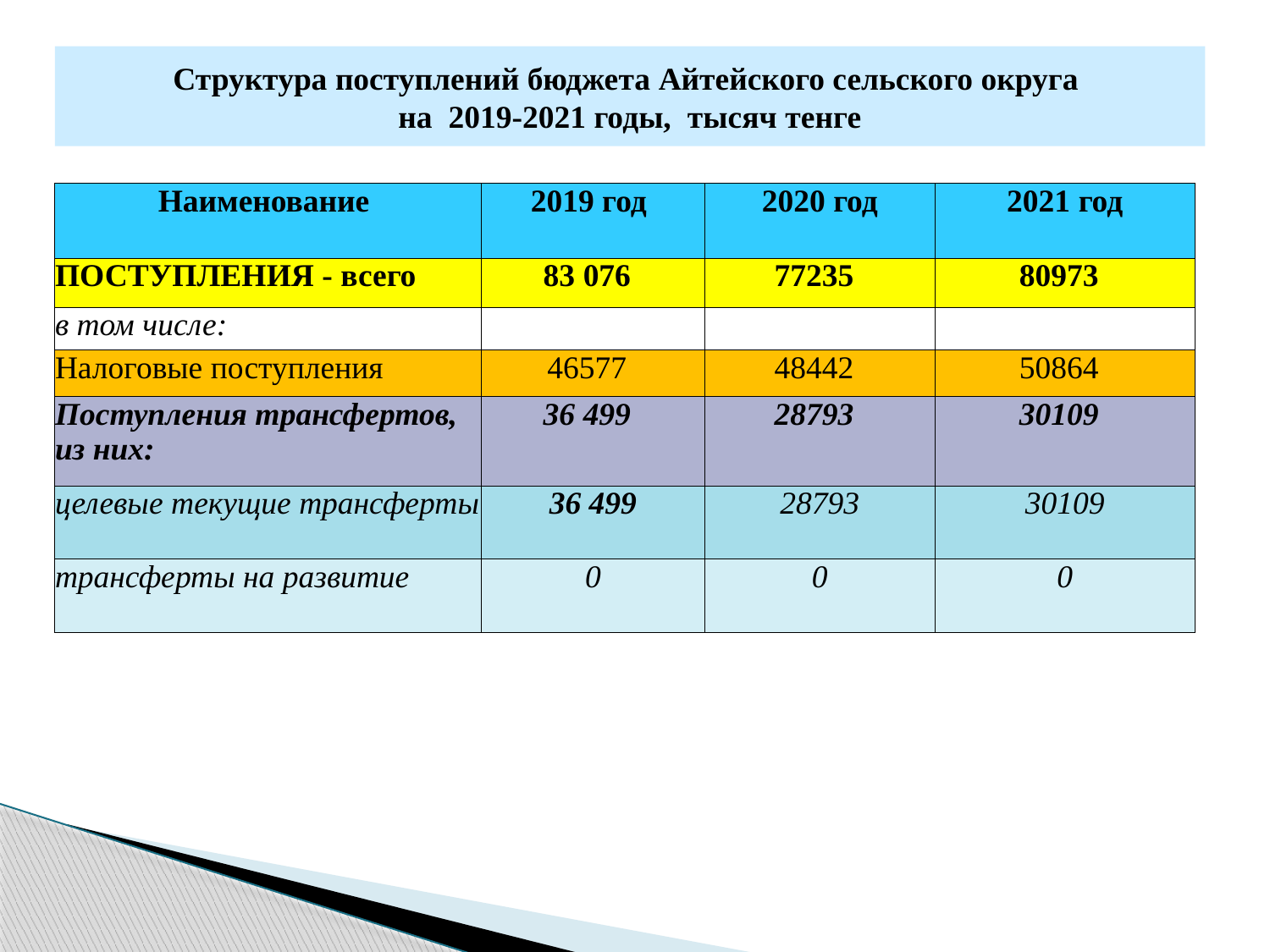

# Структура поступлений бюджета Айтейского сельского округа на  2019-2021 годы,  тысяч тенге
| Наименование | 2019 год | 2020 год | 2021 год |
| --- | --- | --- | --- |
| ПОСТУПЛЕНИЯ - всего | 83 076 | 77235 | 80973 |
| в том числе: |  |  |  |
| Налоговые поступления | 46577 | 48442 | 50864 |
| Поступления трансфертов, из них: | 36 499 | 28793 | 30109 |
| целевые текущие трансферты | 36 499 | 28793 | 30109 |
| трансферты на развитие | 0 | 0 | 0 |
|  |
| --- |